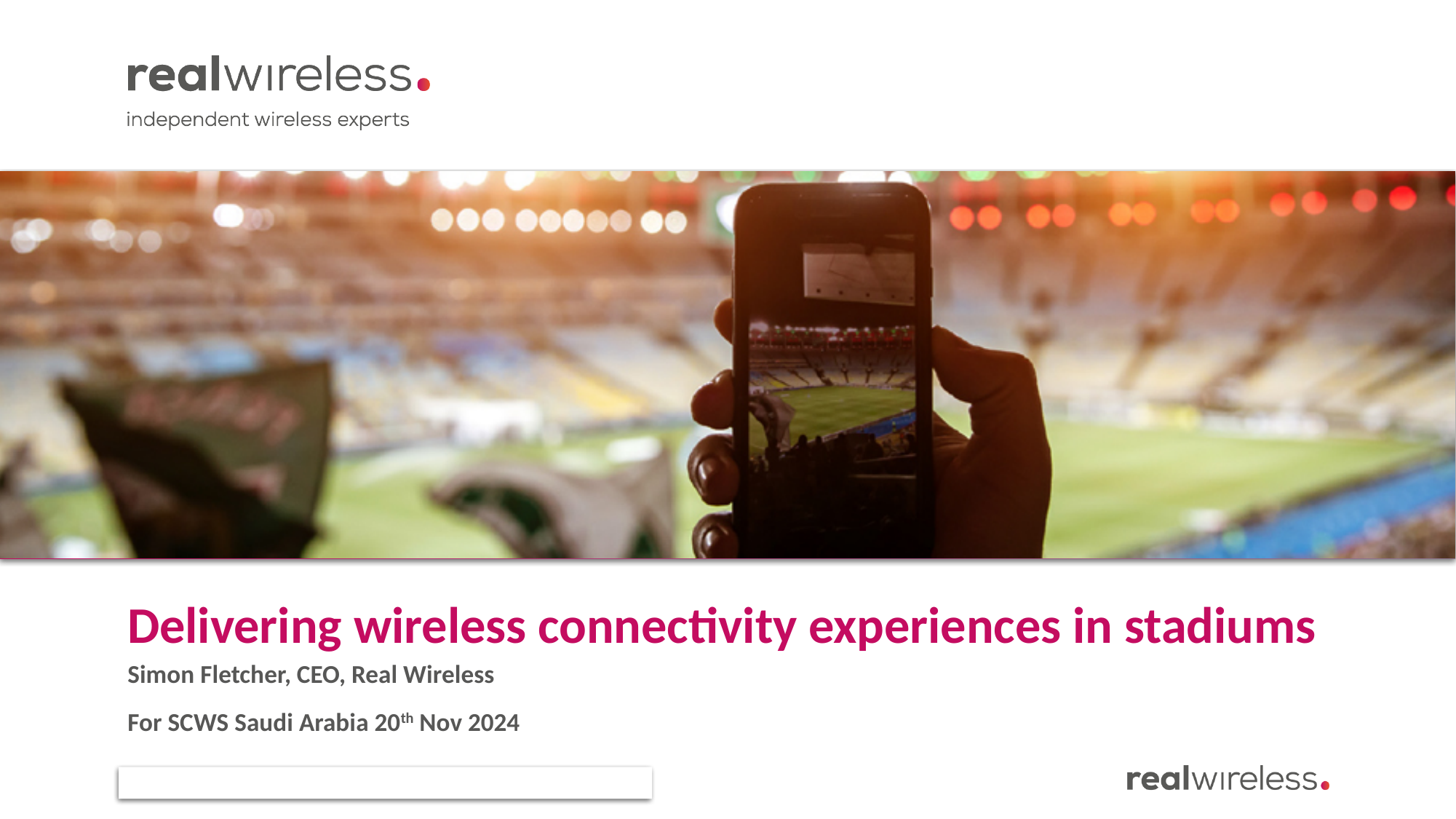

# Delivering wireless connectivity experiences in stadiums
Simon Fletcher, CEO, Real Wireless
For SCWS Saudi Arabia 20th Nov 2024